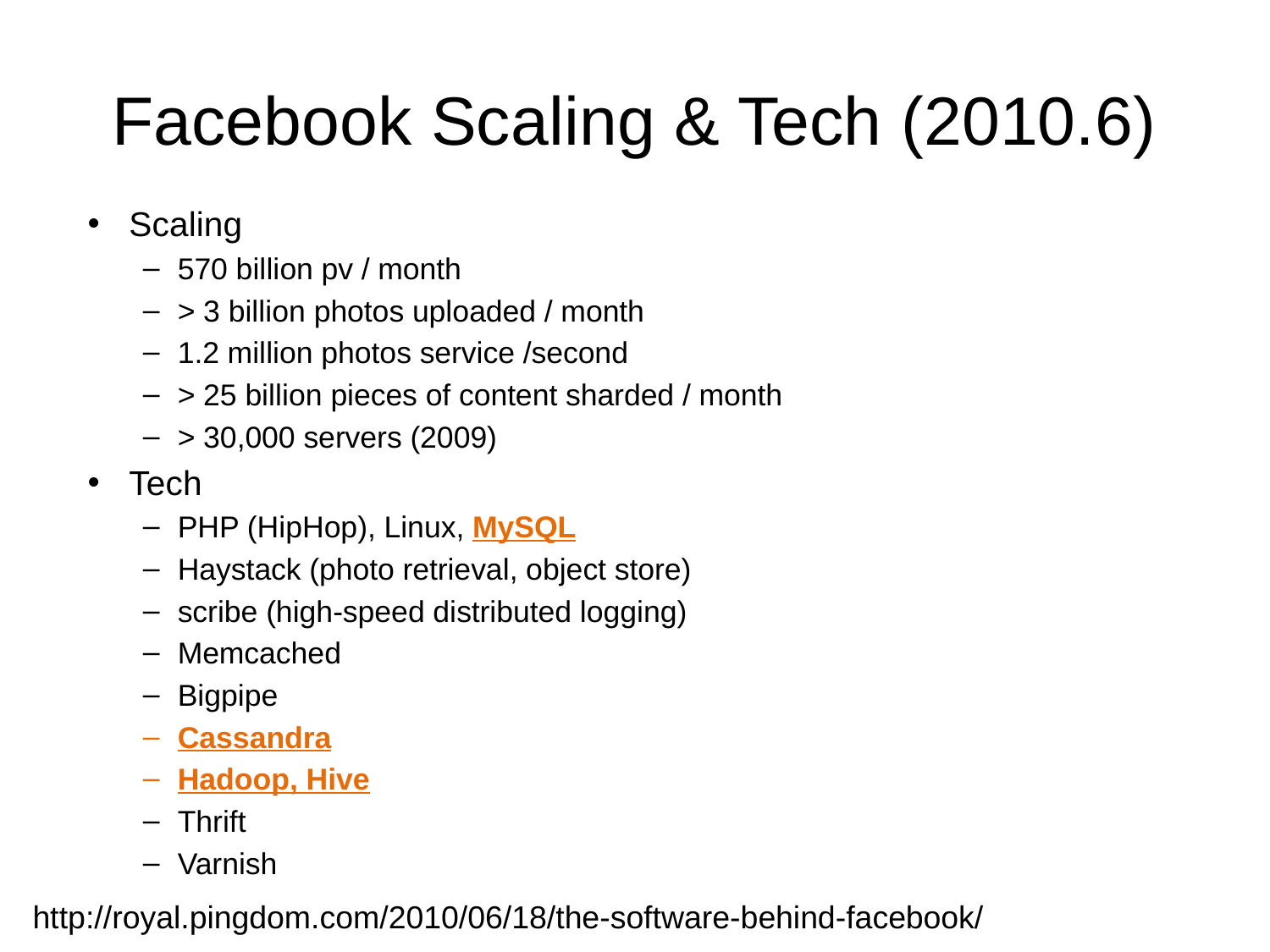

# Facebook Scaling & Tech (2010.6)
Scaling
570 billion pv / month
> 3 billion photos uploaded / month
1.2 million photos service /second
> 25 billion pieces of content sharded / month
> 30,000 servers (2009)
Tech
PHP (HipHop), Linux, MySQL
Haystack (photo retrieval, object store)
scribe (high-speed distributed logging)
Memcached
Bigpipe
Cassandra
Hadoop, Hive
Thrift
Varnish

http://royal.pingdom.com/2010/06/18/the-software-behind-facebook/